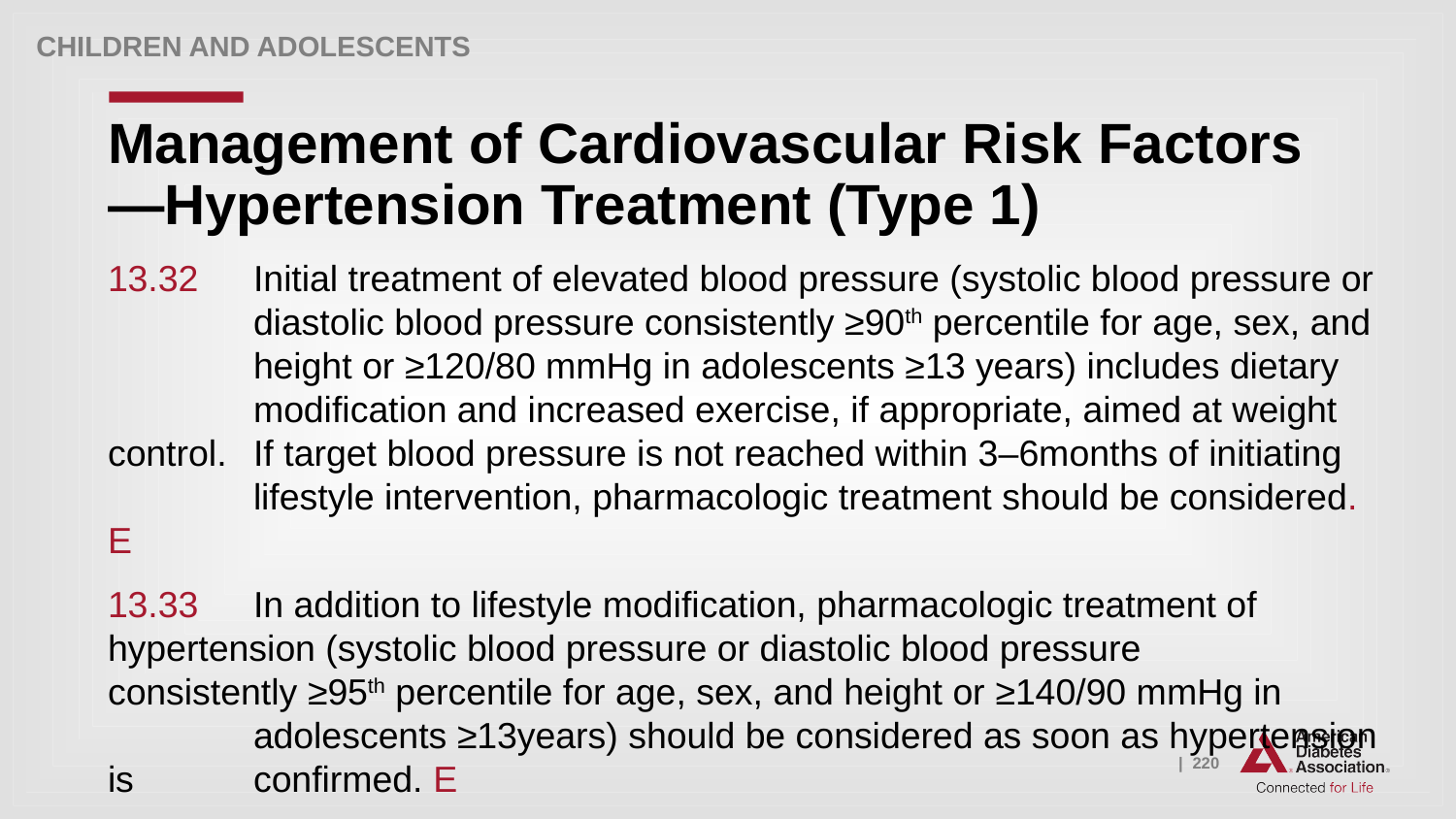

Children and adolescents
# Management of Cardiovascular Risk Factors —Hypertension Treatment (Type 1)
13.32	Initial treatment of elevated blood pressure (systolic blood pressure or 	diastolic blood pressure consistently ≥90th percentile for age, sex, and 	height or ≥120/80 mmHg in adolescents ≥13 years) includes dietary 	modification and increased exercise, if appropriate, aimed at weight control. 	If target blood pressure is not reached within 3–6months of initiating 	lifestyle intervention, pharmacologic treatment should be considered. E
13.33 	In addition to lifestyle modification, pharmacologic treatment of 	hypertension (systolic blood pressure or diastolic blood pressure 	consistently ≥95th percentile for age, sex, and height or ≥140/90 mmHg in 	adolescents ≥13years) should be considered as soon as hypertension is 	confirmed. E